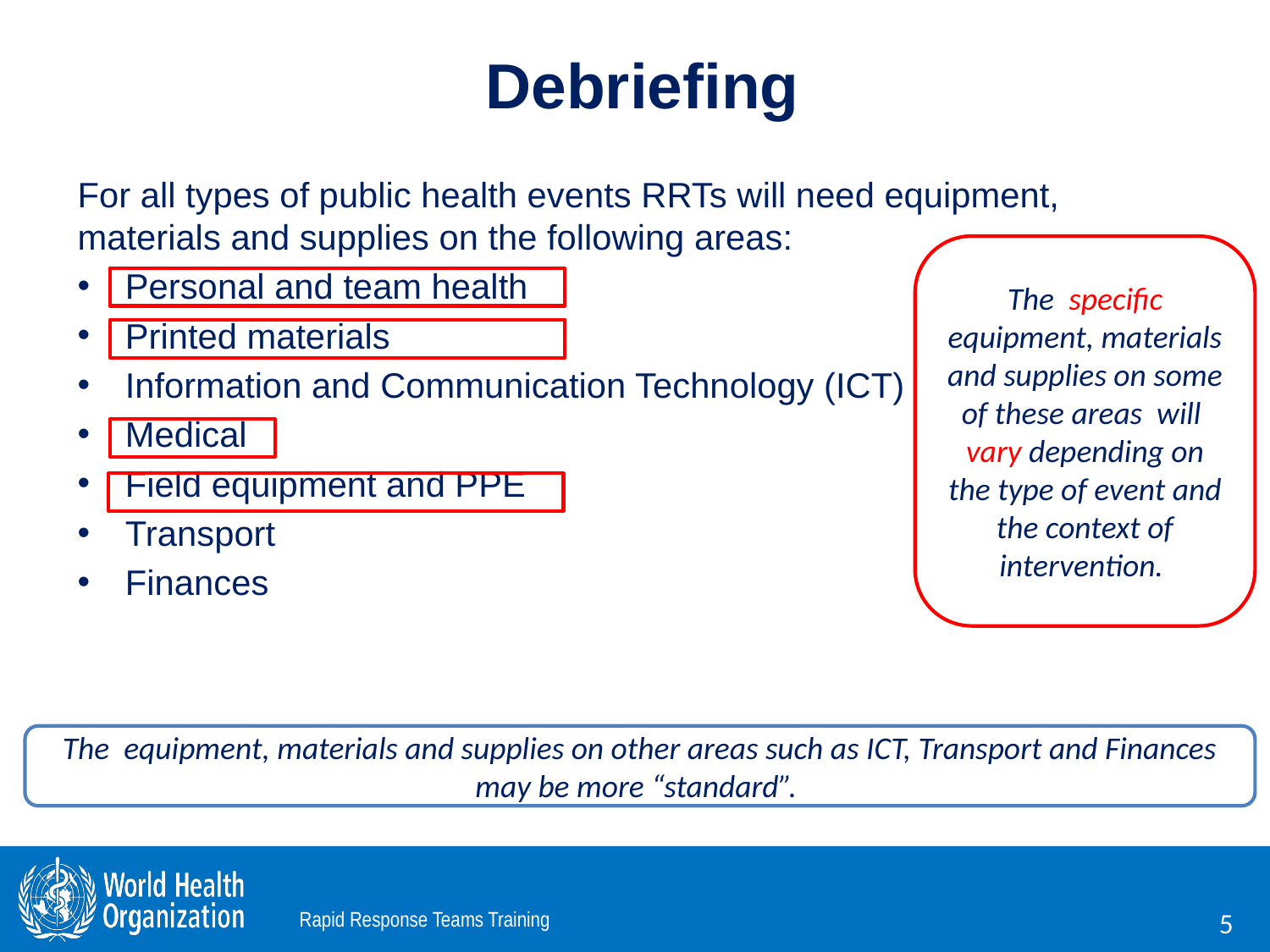

# Debriefing
For all types of public health events RRTs will need equipment, materials and supplies on the following areas:
Personal and team health
Printed materials
Information and Communication Technology (ICT)
Medical
Field equipment and PPE
Transport
Finances
The  specific equipment, materials and supplies on some of these areas  will  vary depending on the type of event and the context of intervention.

The  equipment, materials and supplies on other areas such as ICT, Transport and Finances may be more “standard”.